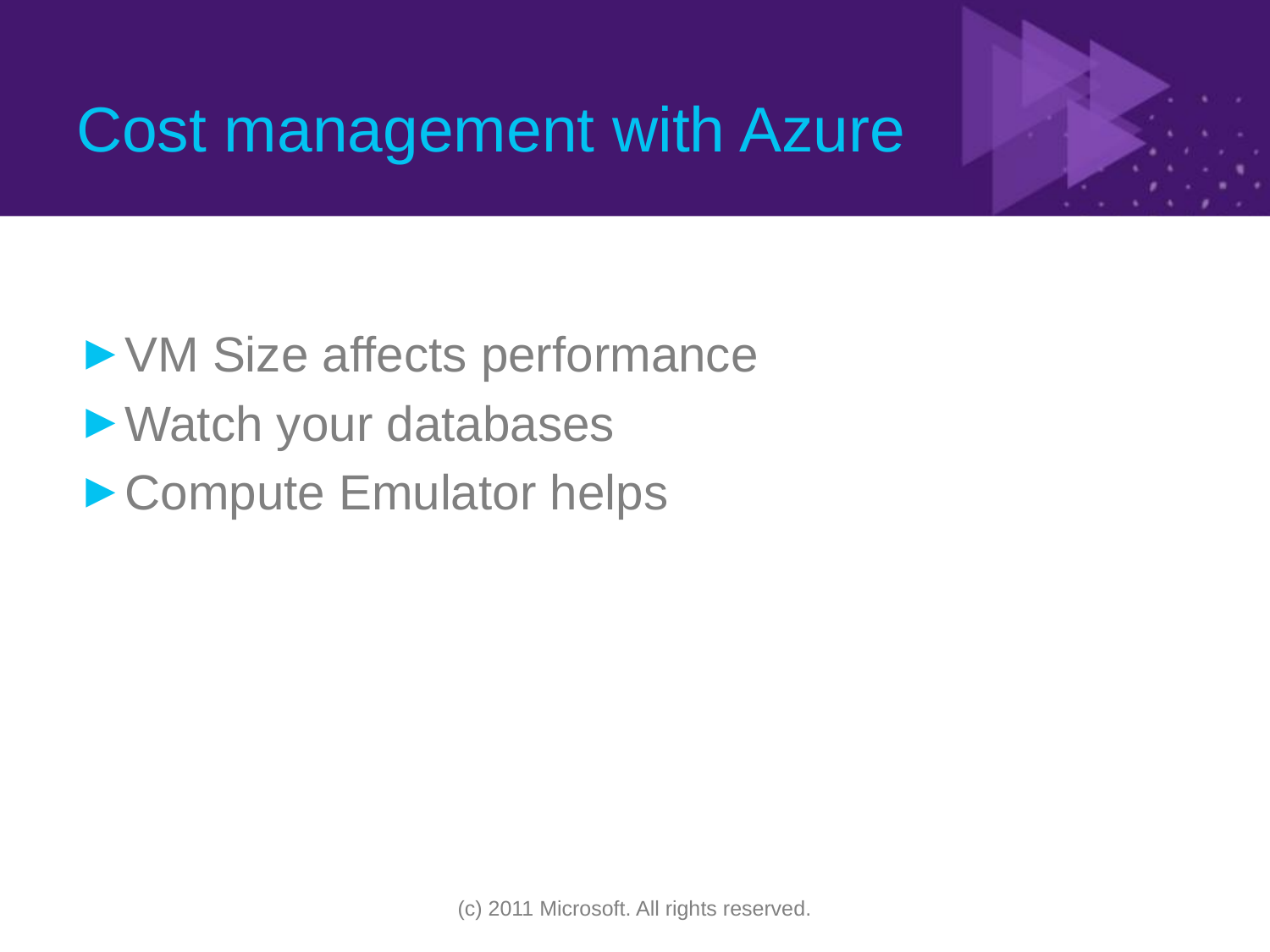

# Cost management with Azure
VM Size affects performance
Watch your databases
Compute Emulator helps

(c) 2011 Microsoft. All rights reserved.